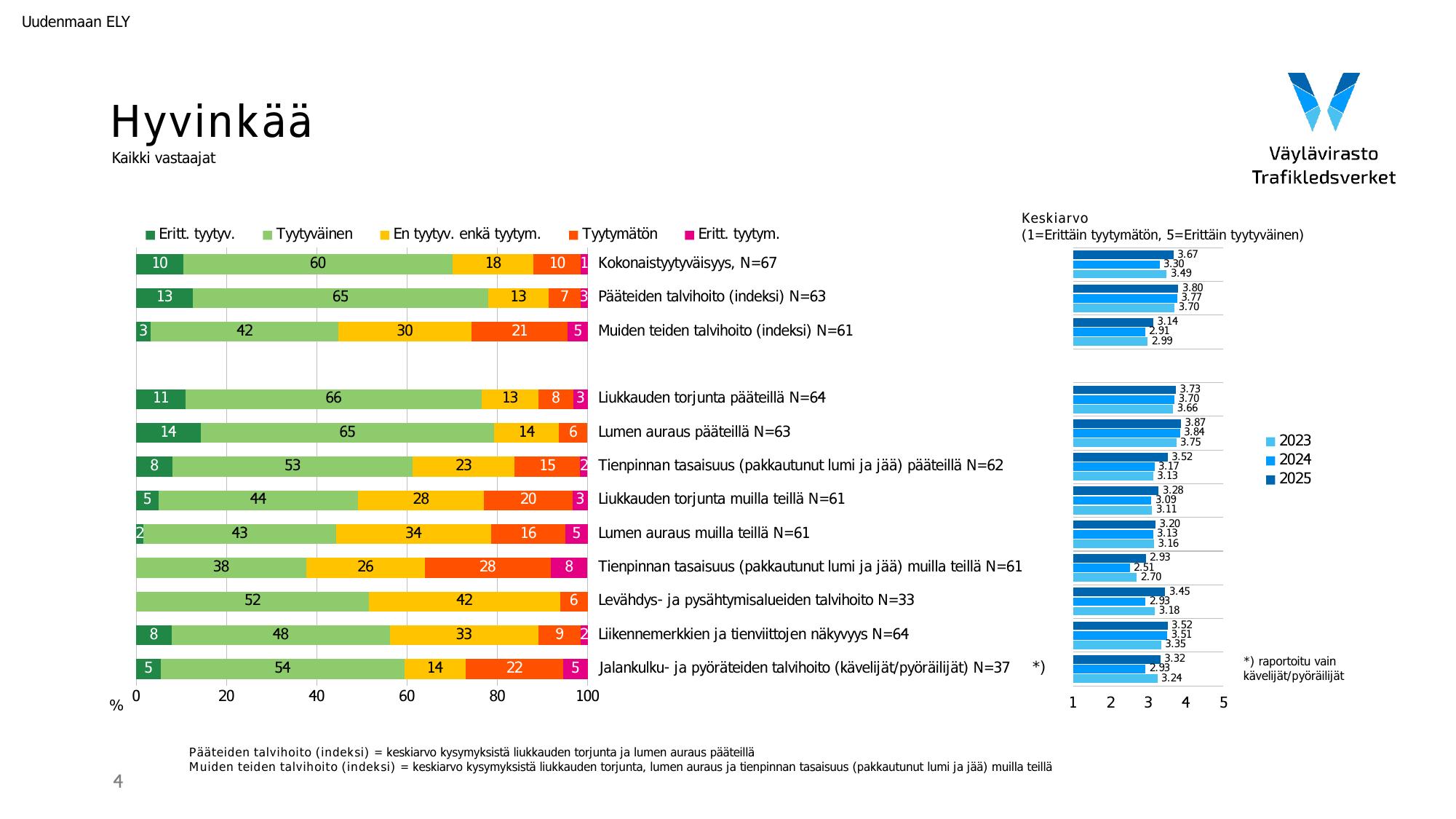

Uudenmaan ELY
# Hyvinkää
Kaikki vastaajat
Keskiarvo
(1=Erittäin tyytymätön, 5=Erittäin tyytyväinen)

### Chart

| Category | Eritt. tyytyv. | Tyytyväinen | En tyytyv. enkä tyytym. | Tyytymätön | Eritt. tyytym. |
|---|---|---|---|---|---|
| Kokonaistyytyväisyys, N=67 | 10.447761 | 59.701493 | 17.910448 | 10.447761 | 1.492537 |
| Pääteiden talvihoito (indeksi) N=63 | 12.611607 | 65.3521825 | 13.392857 | 7.080852999999999 | 3.125 |
| Muiden teiden talvihoito (indeksi) N=61 | 3.2786885000000003 | 41.530054666666665 | 29.508196666666663 | 21.311475333333334 | 5.464481 |
|  | None | None | None | None | None |
| Liukkauden torjunta pääteillä N=64 | 10.9375 | 65.625 | 12.5 | 7.8125 | 3.125 |
| Lumen auraus pääteillä N=63 | 14.285714 | 65.079365 | 14.285714 | 6.349206 | None |
| Tienpinnan tasaisuus (pakkautunut lumi ja jää) pääteillä N=62 | 8.064516 | 53.225806 | 22.580645 | 14.516129 | 1.612903 |
| Liukkauden torjunta muilla teillä N=61 | 4.918033 | 44.262295 | 27.868852 | 19.672131 | 3.278689 |
| Lumen auraus muilla teillä N=61 | 1.639344 | 42.622951 | 34.42623 | 16.393443 | 4.918033 |
| Tienpinnan tasaisuus (pakkautunut lumi ja jää) muilla teillä N=61 | None | 37.704918 | 26.229508 | 27.868852 | 8.196721 |
| Levähdys- ja pysähtymisalueiden talvihoito N=33 | None | 51.515152 | 42.424242 | 6.060606 | None |
| Liikennemerkkien ja tienviittojen näkyvyys N=64 | 7.8125 | 48.4375 | 32.8125 | 9.375 | 1.5625 |
| Jalankulku- ja pyöräteiden talvihoito (kävelijät/pyöräilijät) N=37 | 5.405405 | 54.054054 | 13.513514 | 21.621622 | 5.405405 |

### Chart

| Category | 2025 | 2024 | 2023 |
|---|---|---|---|
*) raportoitu vain
kävelijät/pyöräilijät
*)
%
Pääteiden talvihoito (indeksi) = keskiarvo kysymyksistä liukkauden torjunta ja lumen auraus pääteillä
Muiden teiden talvihoito (indeksi) = keskiarvo kysymyksistä liukkauden torjunta, lumen auraus ja tienpinnan tasaisuus (pakkautunut lumi ja jää) muilla teillä

4